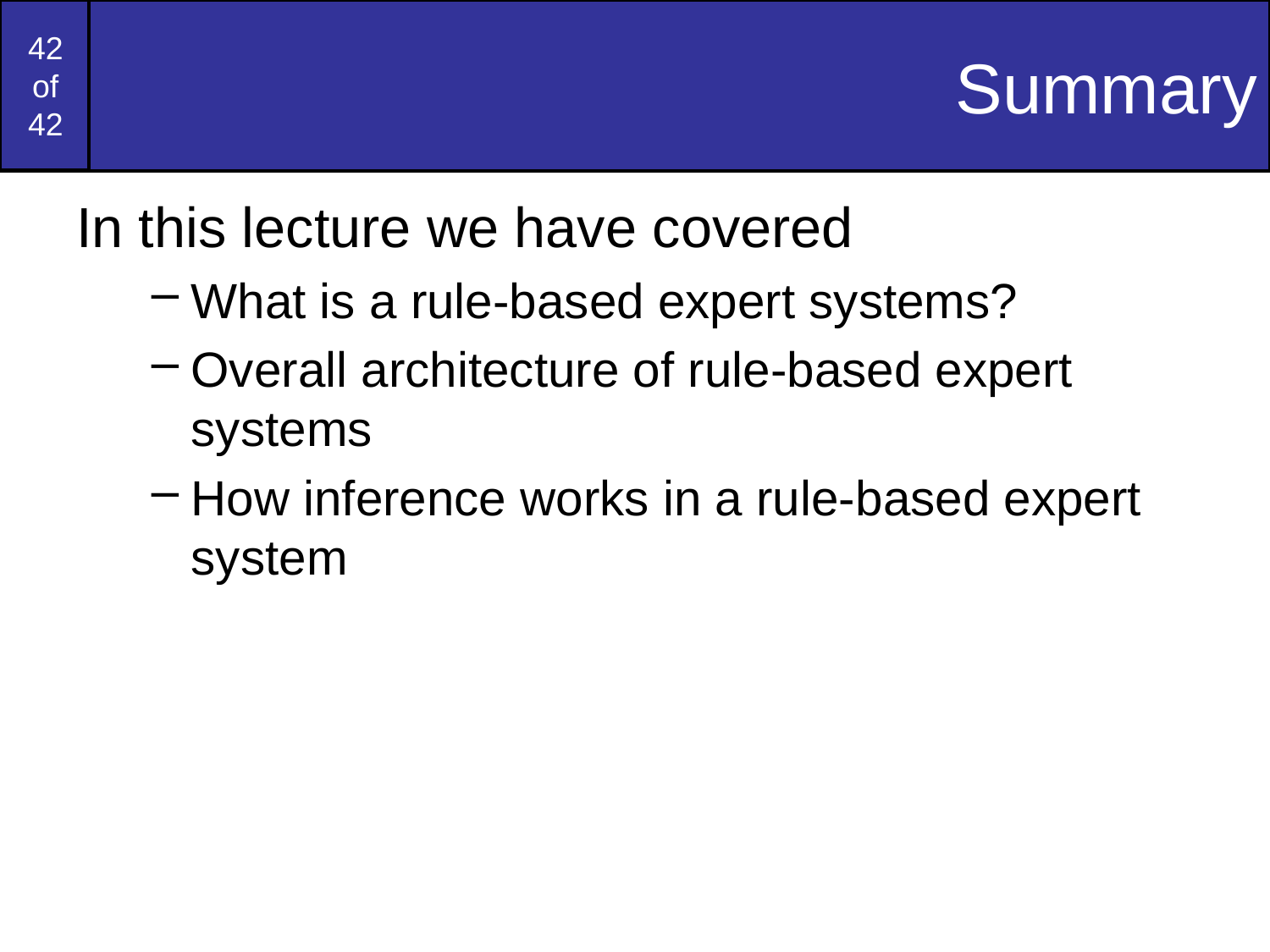

# Summary
In this lecture we have covered
What is a rule-based expert systems?
Overall architecture of rule-based expert systems
How inference works in a rule-based expert system